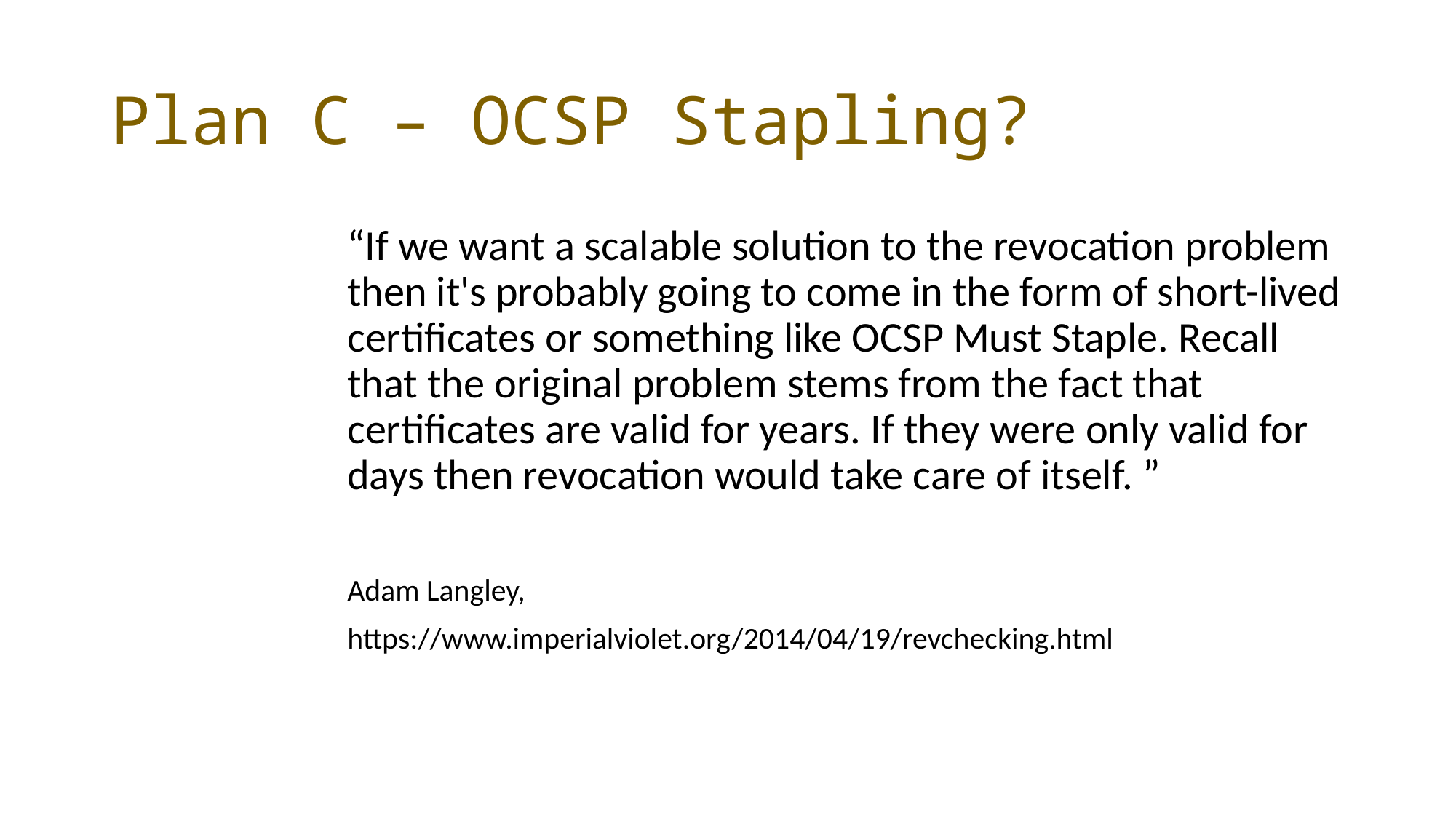

# Plan C – OCSP Stapling?
“If we want a scalable solution to the revocation problem then it's probably going to come in the form of short-lived certificates or something like OCSP Must Staple. Recall that the original problem stems from the fact that certificates are valid for years. If they were only valid for days then revocation would take care of itself. ”

Adam Langley,
https://www.imperialviolet.org/2014/04/19/revchecking.html